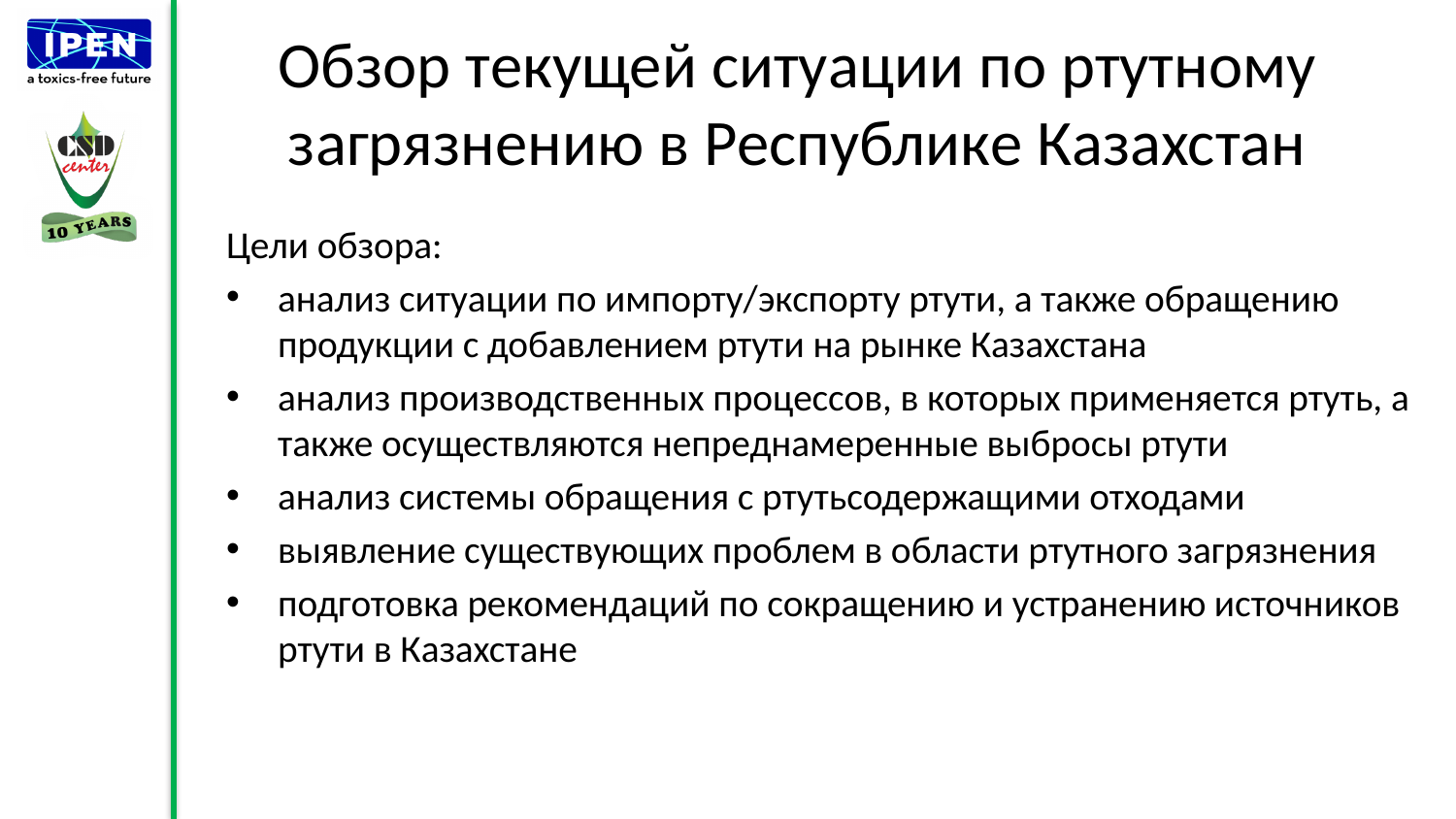

# Обзор текущей ситуации по ртутному загрязнению в Республике Казахстан
Цели обзора:
анализ ситуации по импорту/экспорту ртути, а также обращению продукции с добавлением ртути на рынке Казахстана
анализ производственных процессов, в которых применяется ртуть, а также осуществляются непреднамеренные выбросы ртути
анализ системы обращения с ртутьсодержащими отходами
выявление существующих проблем в области ртутного загрязнения
подготовка рекомендаций по сокращению и устранению источников ртути в Казахстане